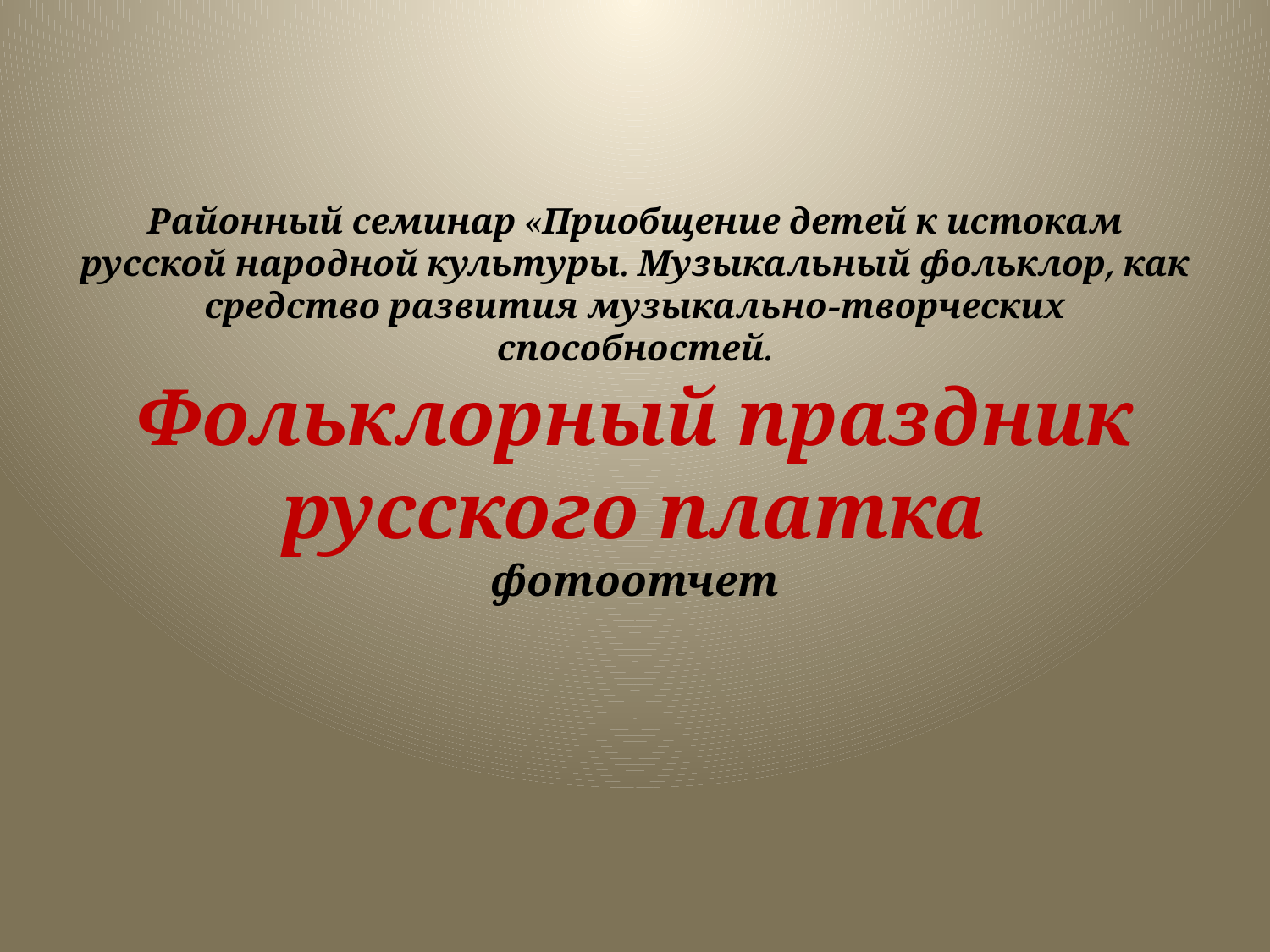

# Районный семинар «Приобщение детей к истокам русской народной культуры. Музыкальный фольклор, как средство развития музыкально-творческих способностей. Фольклорный праздник русского платка фотоотчет